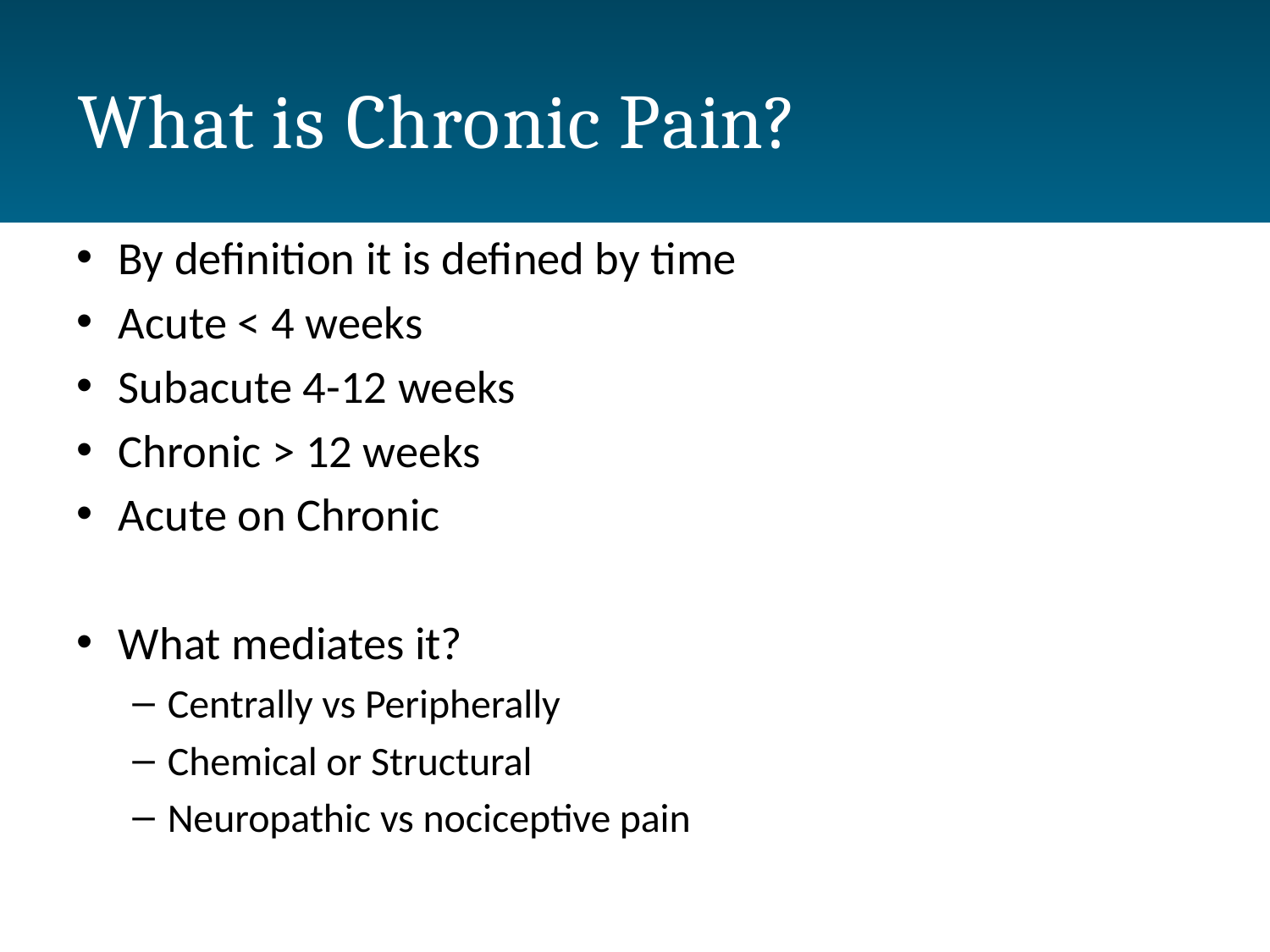

# What is Chronic Pain?
By definition it is defined by time
Acute < 4 weeks
Subacute 4-12 weeks
Chronic > 12 weeks
Acute on Chronic

What mediates it?
Centrally vs Peripherally
Chemical or Structural
Neuropathic vs nociceptive pain